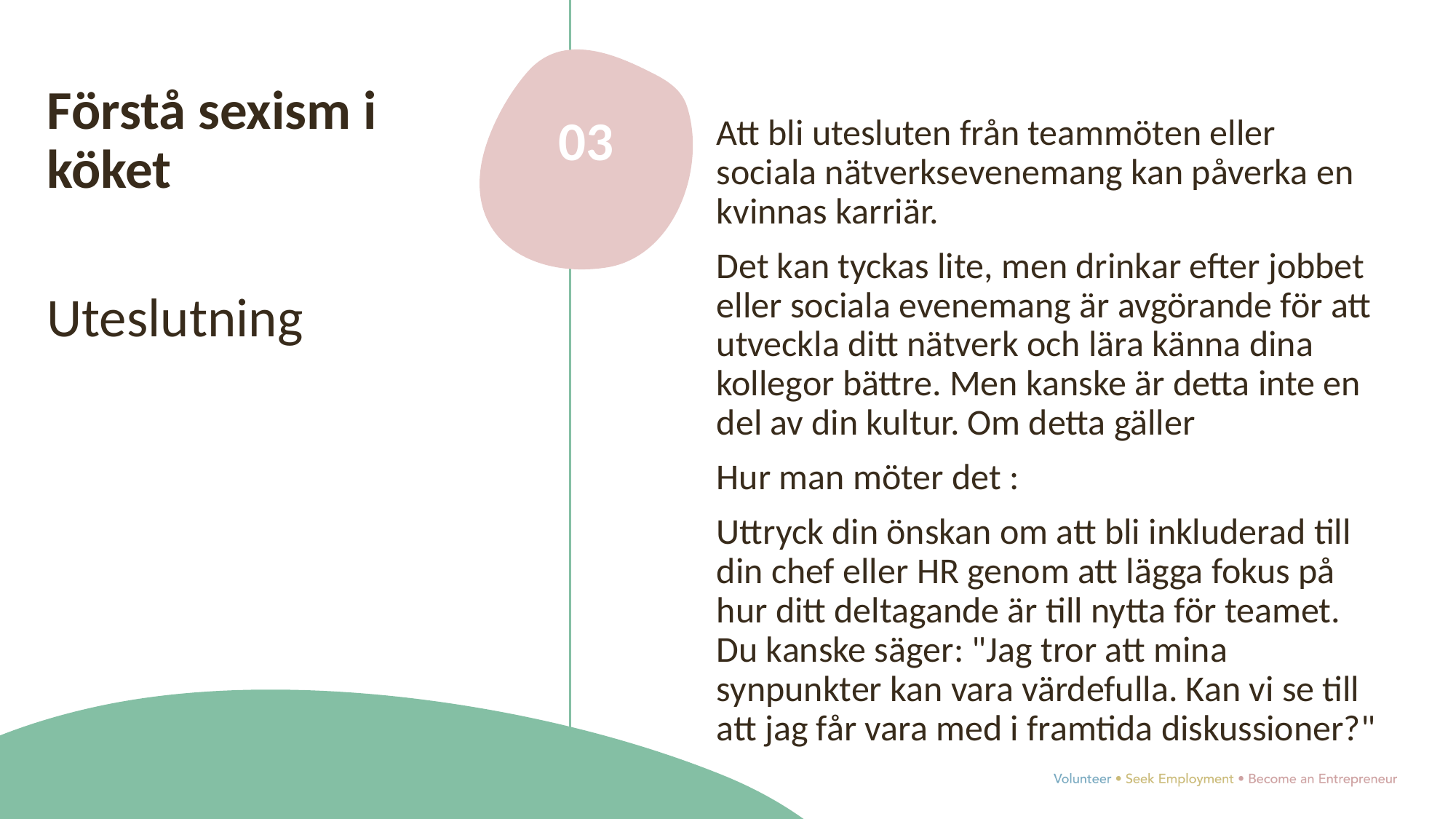

Förstå sexism i köket

Uteslutning
03
Att bli utesluten från teammöten eller sociala nätverksevenemang kan påverka en kvinnas karriär.
Det kan tyckas lite, men drinkar efter jobbet eller sociala evenemang är avgörande för att utveckla ditt nätverk och lära känna dina kollegor bättre. Men kanske är detta inte en del av din kultur. Om detta gäller
Hur man möter det :
Uttryck din önskan om att bli inkluderad till din chef eller HR genom att lägga fokus på hur ditt deltagande är till nytta för teamet. Du kanske säger: "Jag tror att mina synpunkter kan vara värdefulla. Kan vi se till att jag får vara med i framtida diskussioner?"